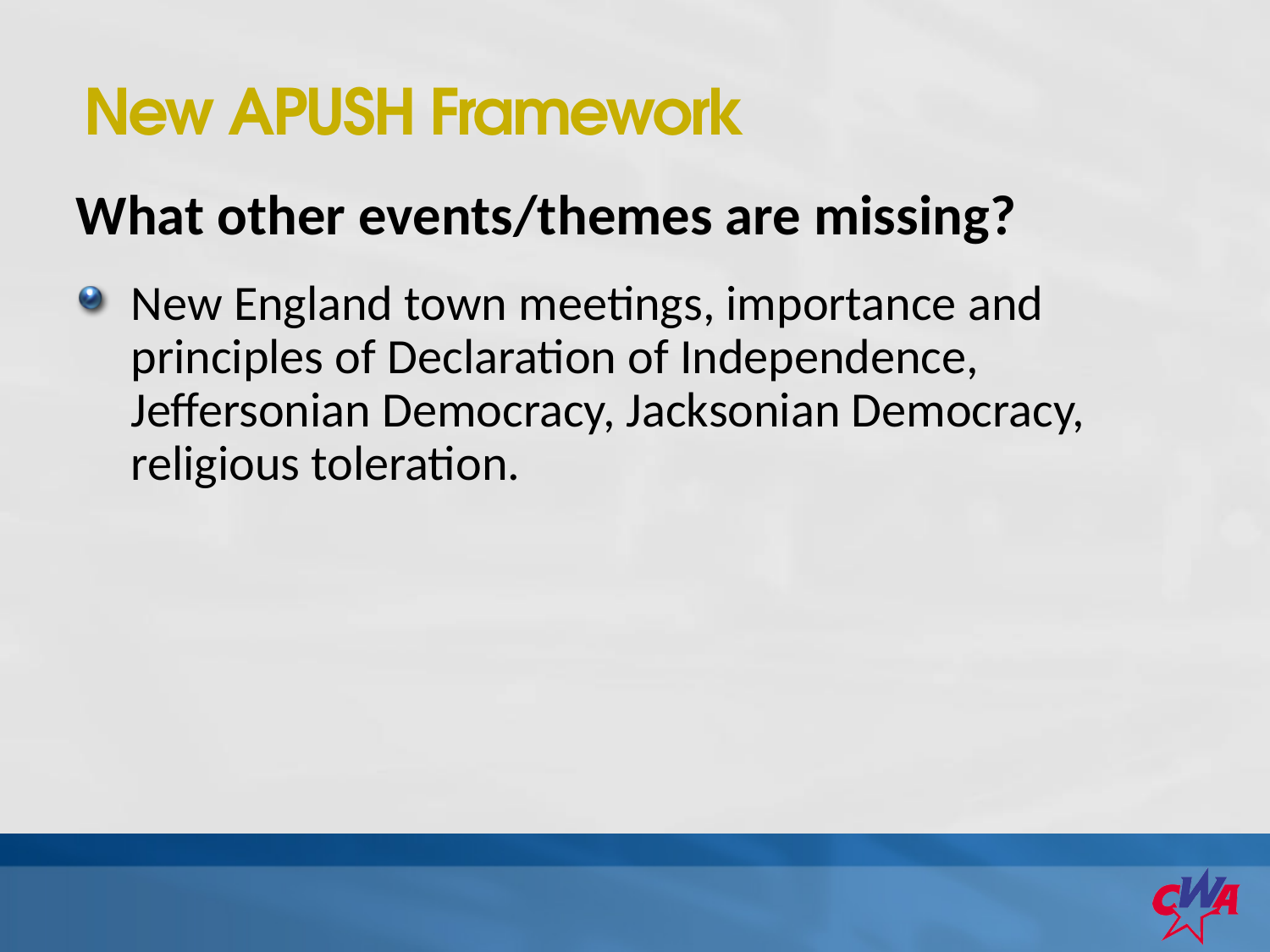

New APUSH Framework
What other events/themes are missing?
New England town meetings, importance and principles of Declaration of Independence, Jeffersonian Democracy, Jacksonian Democracy, religious toleration.